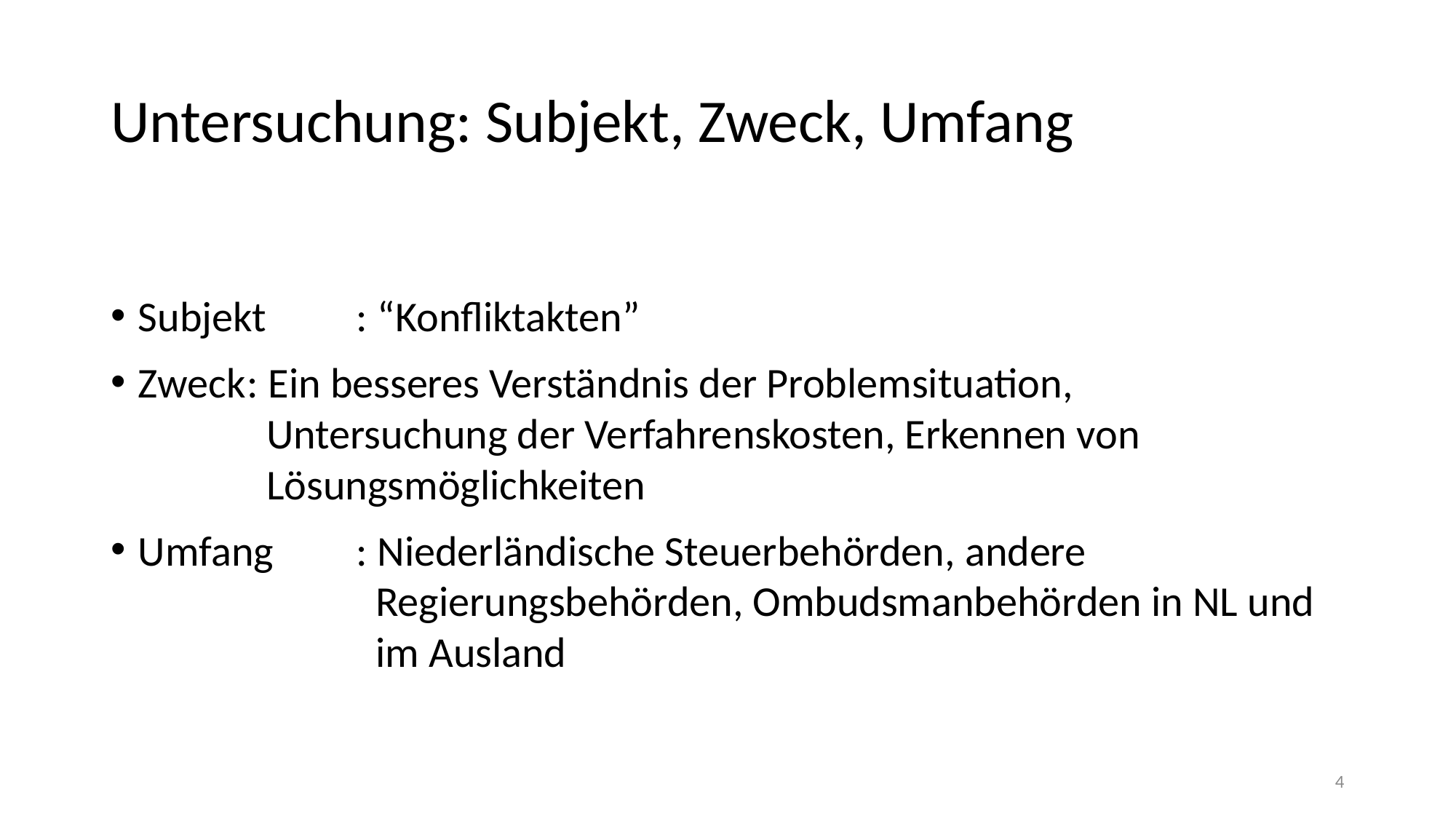

# Untersuchung: Subjekt, Zweck, Umfang

Subjekt	: “Konfliktakten”
Zweck	: Ein besseres Verständnis der Problemsituation, 				  Untersuchung der Verfahrenskosten, Erkennen von 			  Lösungsmöglichkeiten
Umfang	: Niederländische Steuerbehörden, andere 					  Regierungsbehörden, Ombudsmanbehörden in NL und  		 	  im Ausland

4